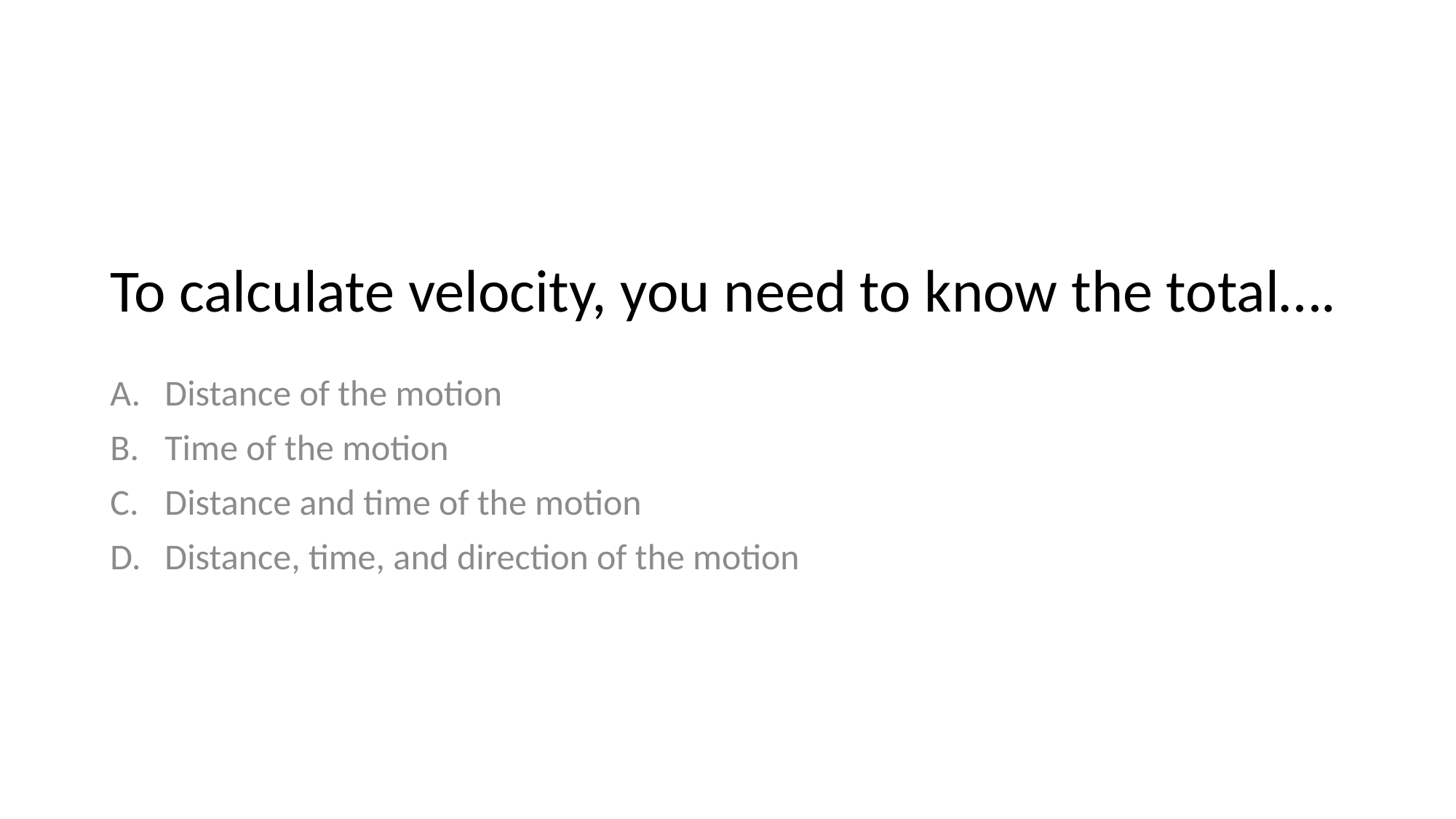

# To calculate velocity, you need to know the total….
Distance of the motion
Time of the motion
Distance and time of the motion
Distance, time, and direction of the motion